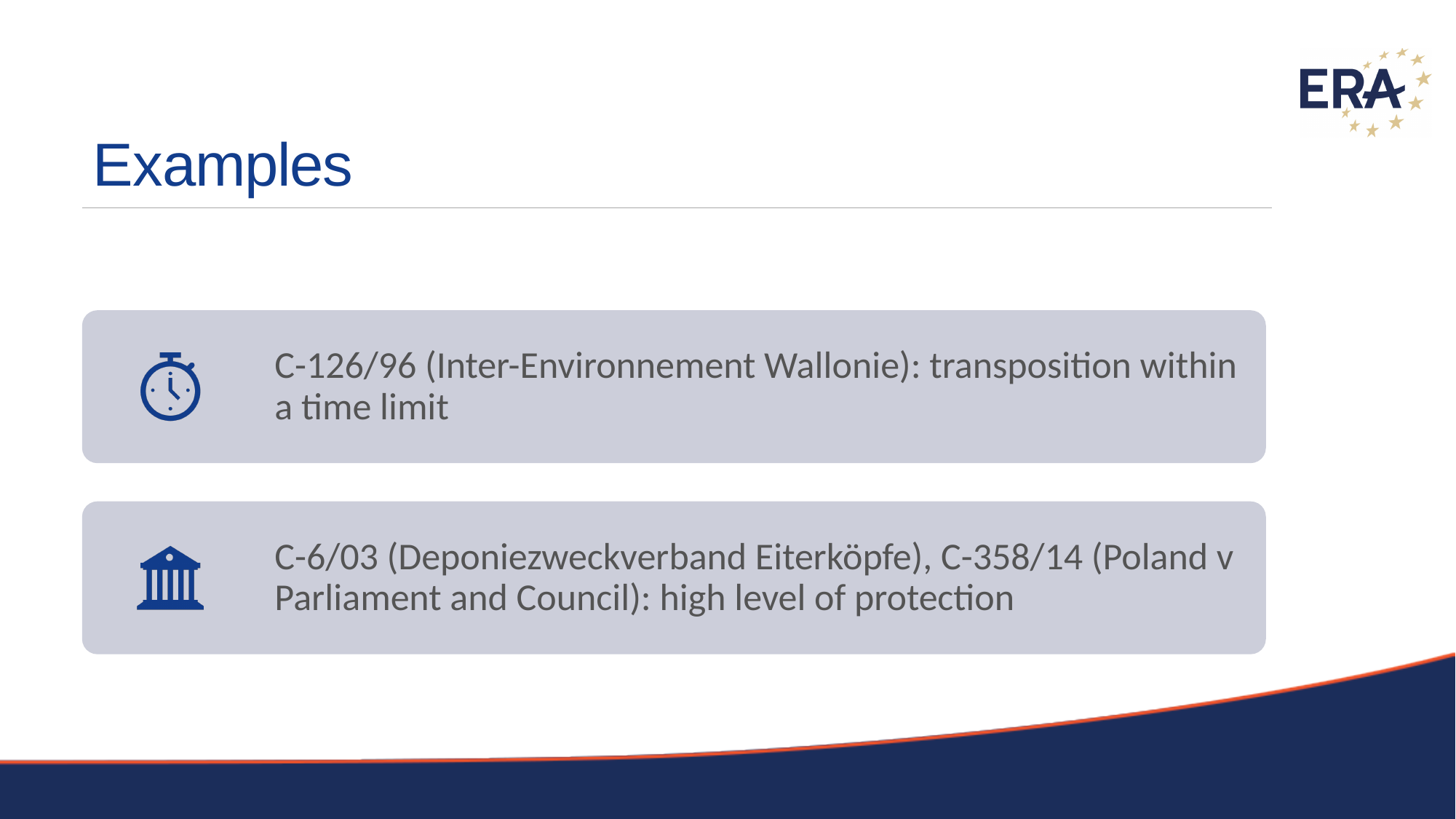

# Examples
C-126/96 (Inter-Environnement Wallonie): transposition within a time limit
C-6/03 (Deponiezweckverband Eiterköpfe), C-358/14 (Poland v Parliament and Council): high level of protection